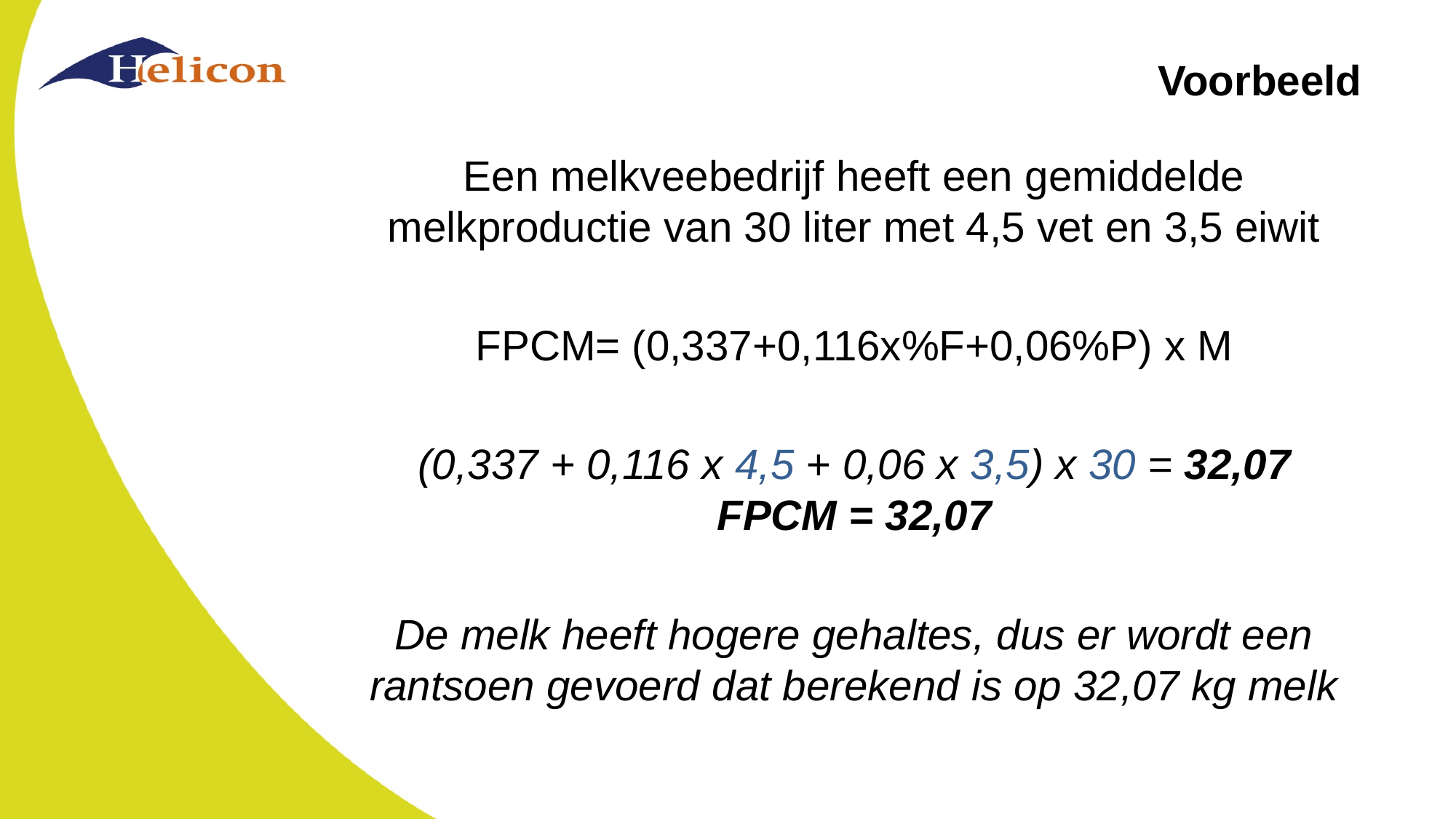

# Voorbeeld
Een melkveebedrijf heeft een gemiddelde melkproductie van 30 liter met 4,5 vet en 3,5 eiwit

FPCM= (0,337+0,116x%F+0,06%P) x M

(0,337 + 0,116 x 4,5 + 0,06 x 3,5) x 30 = 32,07
FPCM = 32,07

De melk heeft hogere gehaltes, dus er wordt een rantsoen gevoerd dat berekend is op 32,07 kg melk